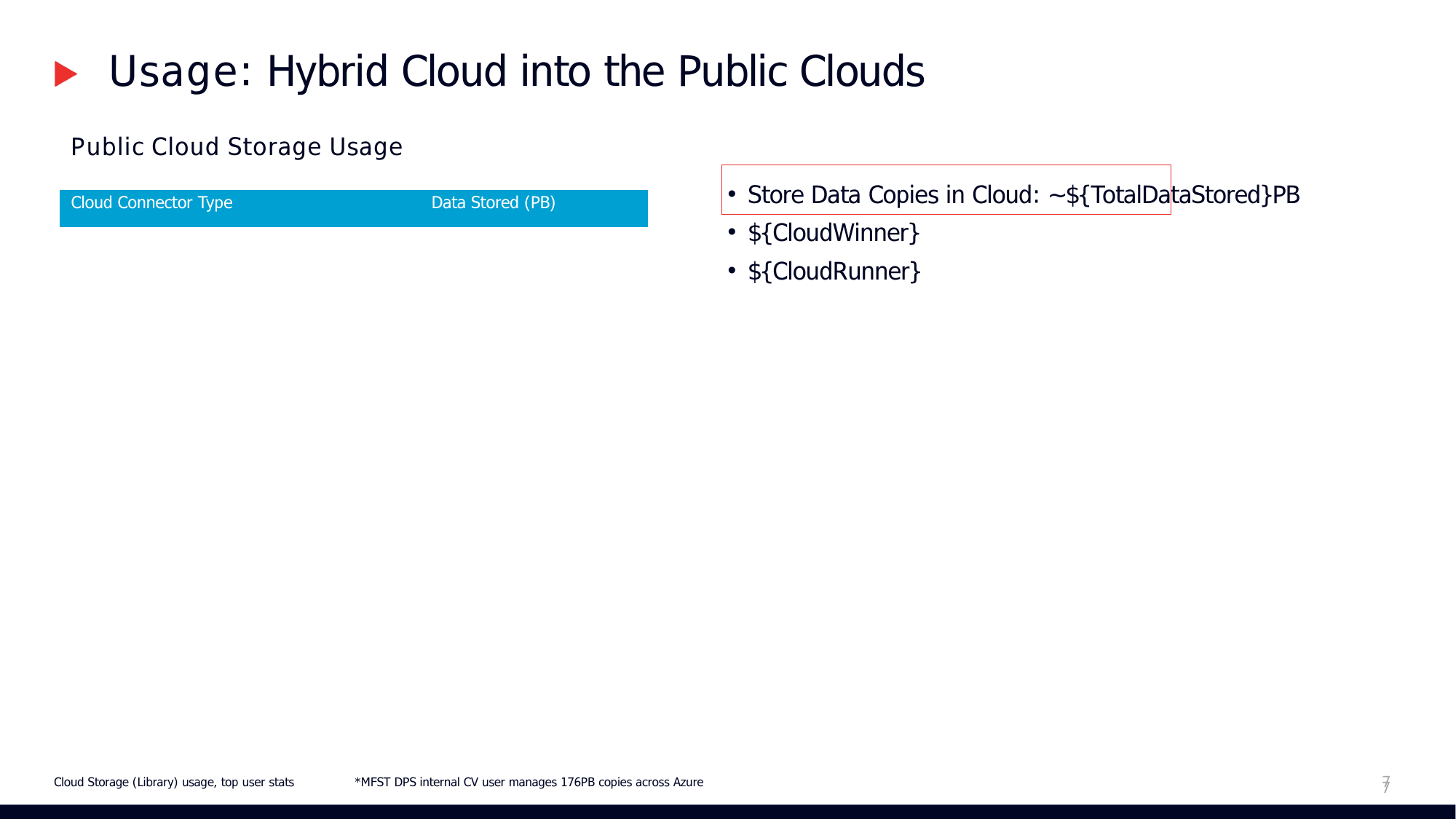

# Usage: Hybrid Cloud into the Public Clouds
Public Cloud Storage Usage

Store Data Copies in Cloud: ~${TotalDataStored}PB
${CloudWinner}
${CloudRunner}
| Cloud Connector Type | Data Stored (PB) |
| --- | --- |
7
7
*MFST DPS internal CV user manages 176PB copies across Azure
Cloud Storage (Library) usage, top user stats